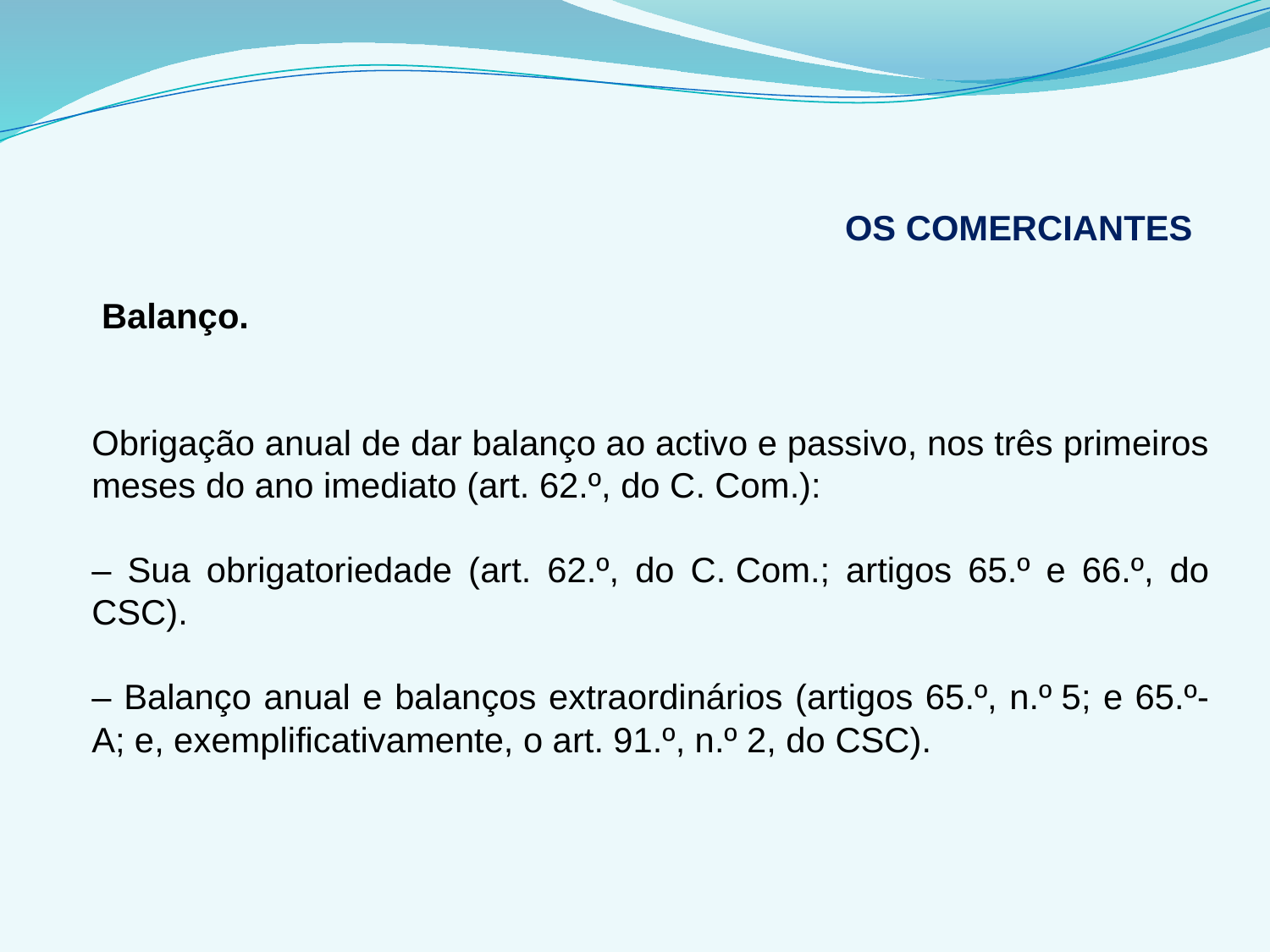

# OS COMERCIANTES
 Balanço.

Obrigação anual de dar balanço ao activo e passivo, nos três primeiros meses do ano imediato (art. 62.º, do C. Com.):

– Sua obrigatoriedade (art. 62.º, do C. Com.; artigos 65.º e 66.º, do CSC).

– Balanço anual e balanços extraordinários (artigos 65.º, n.º 5; e 65.º-A; e, exemplificativamente, o art. 91.º, n.º 2, do CSC).